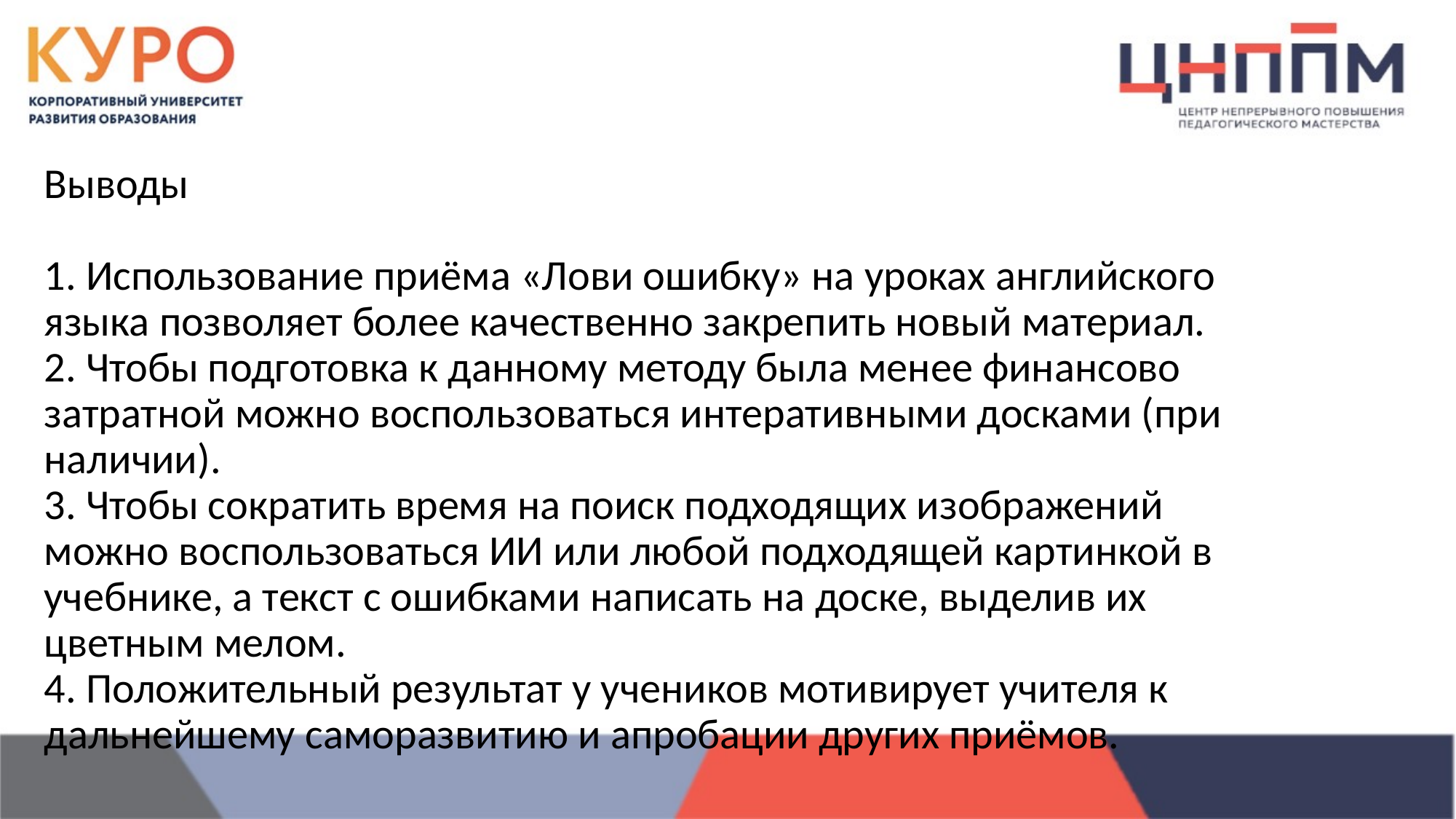

Выводы

1. Использование приёма «Лови ошибку» на уроках английского языка позволяет более качественно закрепить новый материал.
2. Чтобы подготовка к данному методу была менее финансово затратной можно воспользоваться интеративными досками (при наличии).
3. Чтобы сократить время на поиск подходящих изображений можно воспользоваться ИИ или любой подходящей картинкой в учебнике, а текст с ошибками написать на доске, выделив их цветным мелом.
4. Положительный результат у учеников мотивирует учителя к дальнейшему саморазвитию и апробации других приёмов.